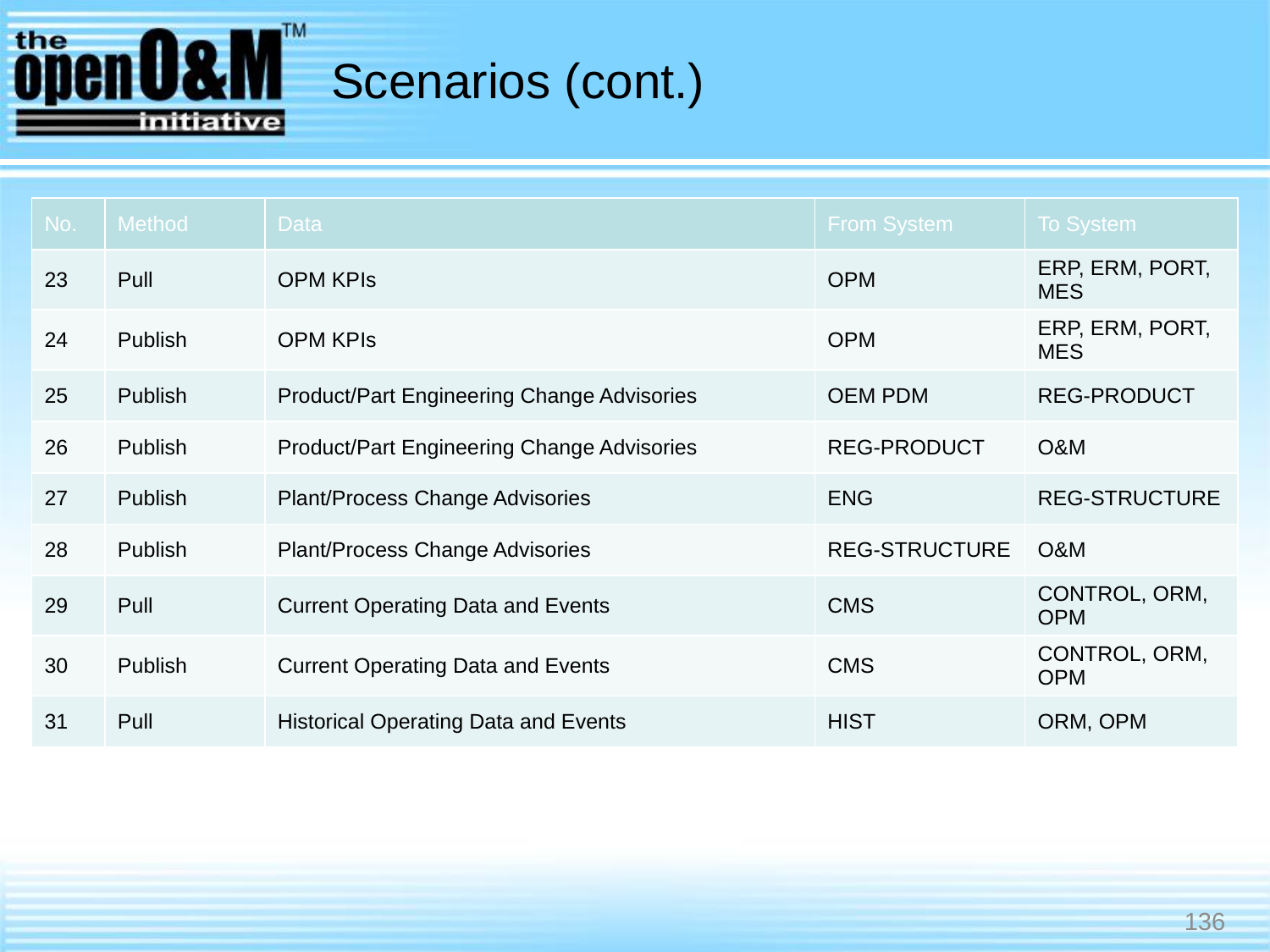

# Scenarios (cont.)
| No. | Method | Data | From System | To System |
| --- | --- | --- | --- | --- |
| 23 | Pull | OPM KPIs | OPM | ERP, ERM, PORT, MES |
| 24 | Publish | OPM KPIs | OPM | ERP, ERM, PORT, MES |
| 25 | Publish | Product/Part Engineering Change Advisories | OEM PDM | REG-PRODUCT |
| 26 | Publish | Product/Part Engineering Change Advisories | REG-PRODUCT | O&M |
| 27 | Publish | Plant/Process Change Advisories | ENG | REG-STRUCTURE |
| 28 | Publish | Plant/Process Change Advisories | REG-STRUCTURE | O&M |
| 29 | Pull | Current Operating Data and Events | CMS | CONTROL, ORM, OPM |
| 30 | Publish | Current Operating Data and Events | CMS | CONTROL, ORM, OPM |
| 31 | Pull | Historical Operating Data and Events | HIST | ORM, OPM |
136